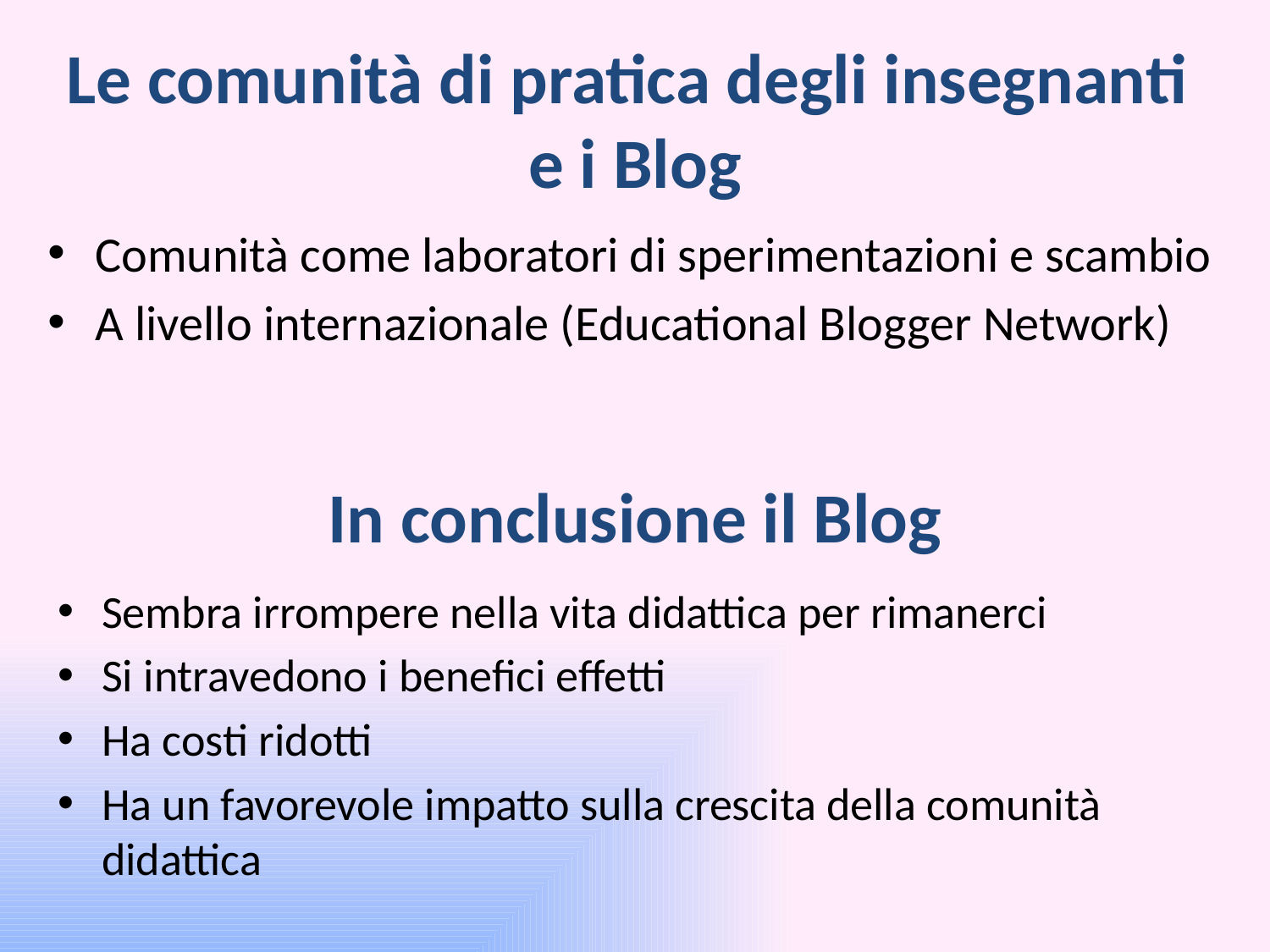

# Le comunità di pratica degli insegnanti e i Blog
Comunità come laboratori di sperimentazioni e scambio
A livello internazionale (Educational Blogger Network)
In conclusione il Blog
Sembra irrompere nella vita didattica per rimanerci
Si intravedono i benefici effetti
Ha costi ridotti
Ha un favorevole impatto sulla crescita della comunità didattica